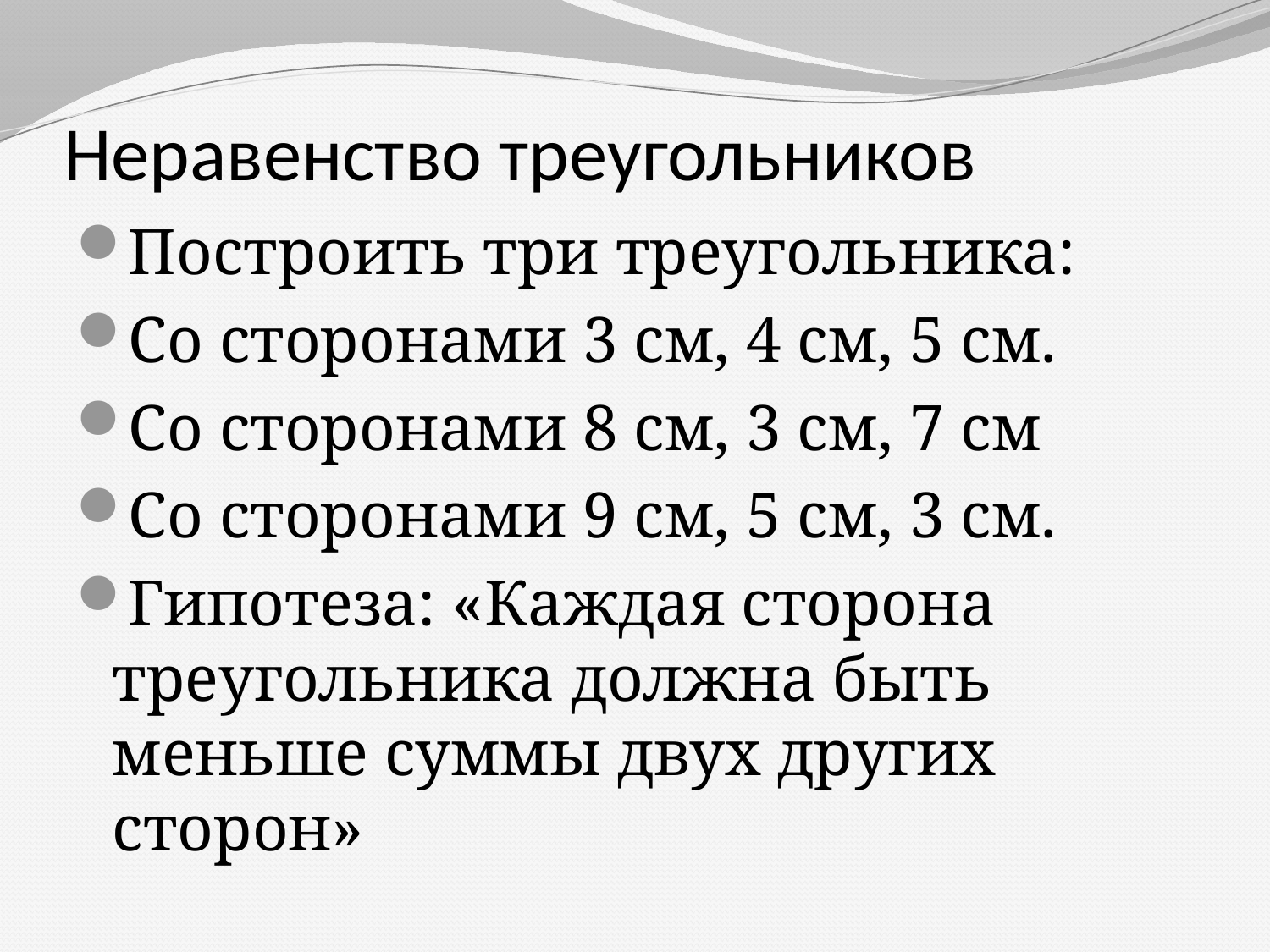

# Неравенство треугольников
Построить три треугольника:
Со сторонами 3 см, 4 см, 5 см.
Со сторонами 8 см, 3 см, 7 см
Со сторонами 9 см, 5 см, 3 см.
Гипотеза: «Каждая сторона треугольника должна быть меньше суммы двух других сторон»